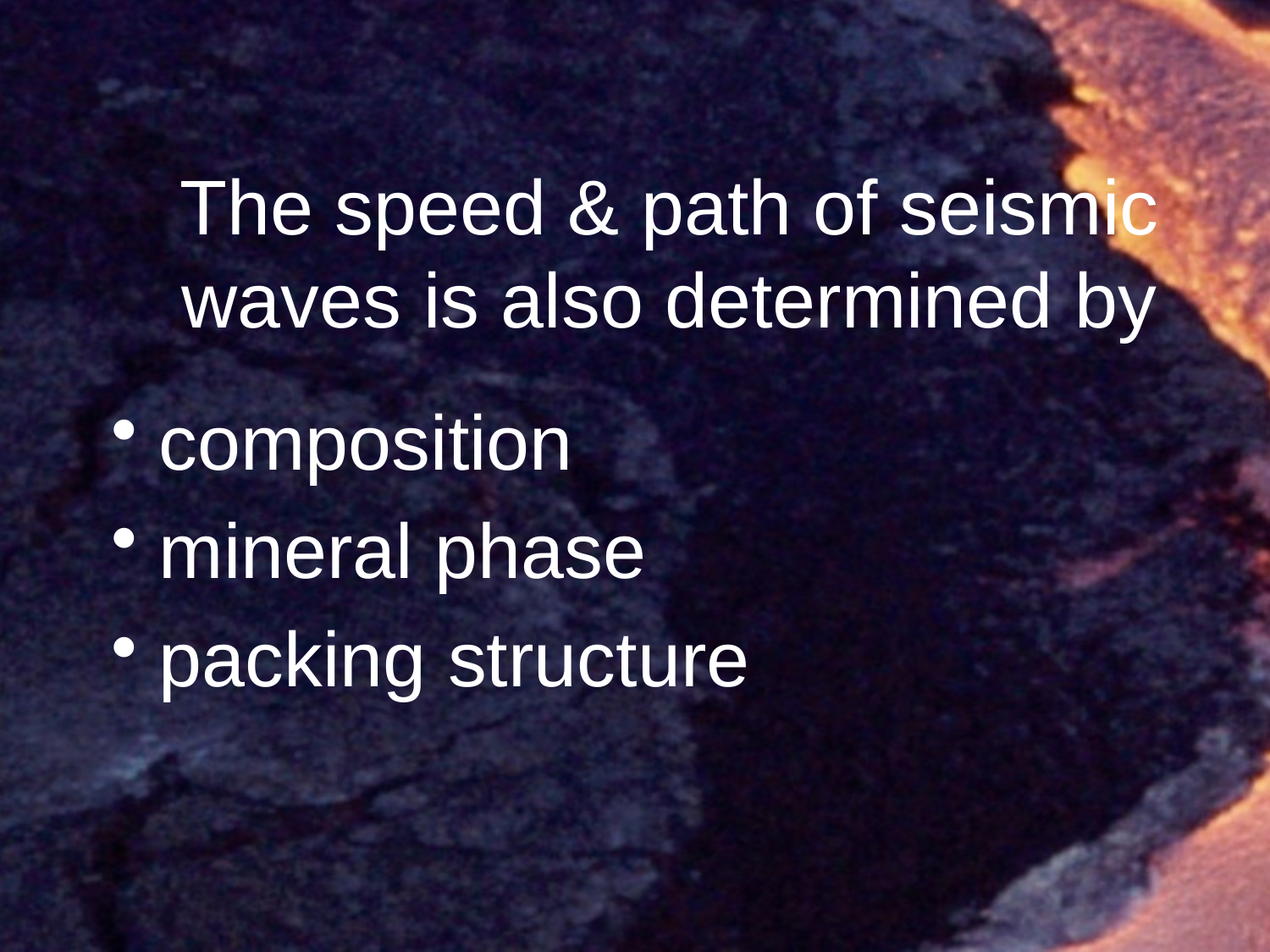

# The speed & path of seismic waves is also determined by
composition
mineral phase
packing structure